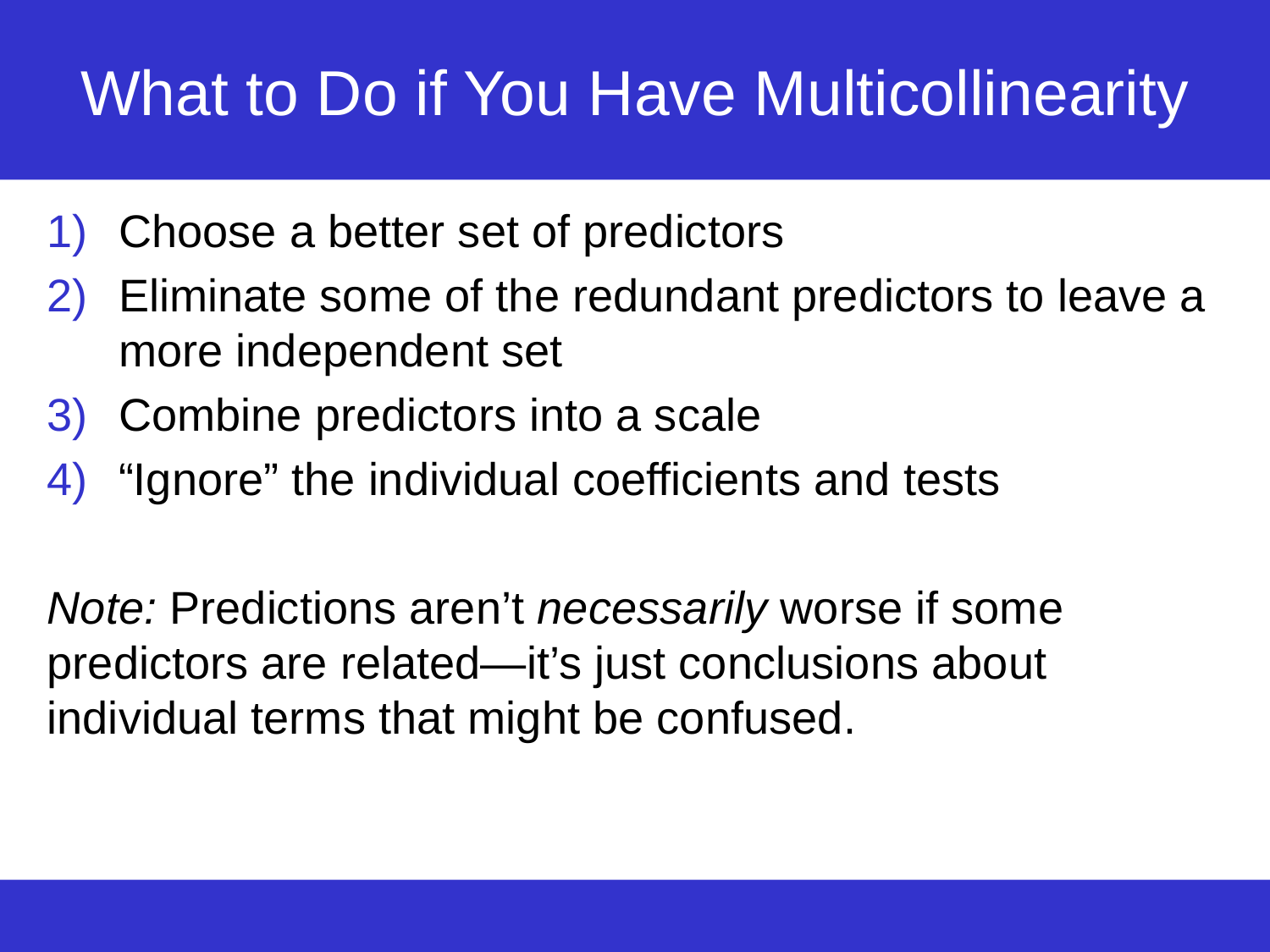

# What to Do if You Have Multicollinearity
Choose a better set of predictors
Eliminate some of the redundant predictors to leave a more independent set
Combine predictors into a scale
“Ignore” the individual coefficients and tests

Note: Predictions aren’t necessarily worse if some predictors are related—it’s just conclusions about individual terms that might be confused.